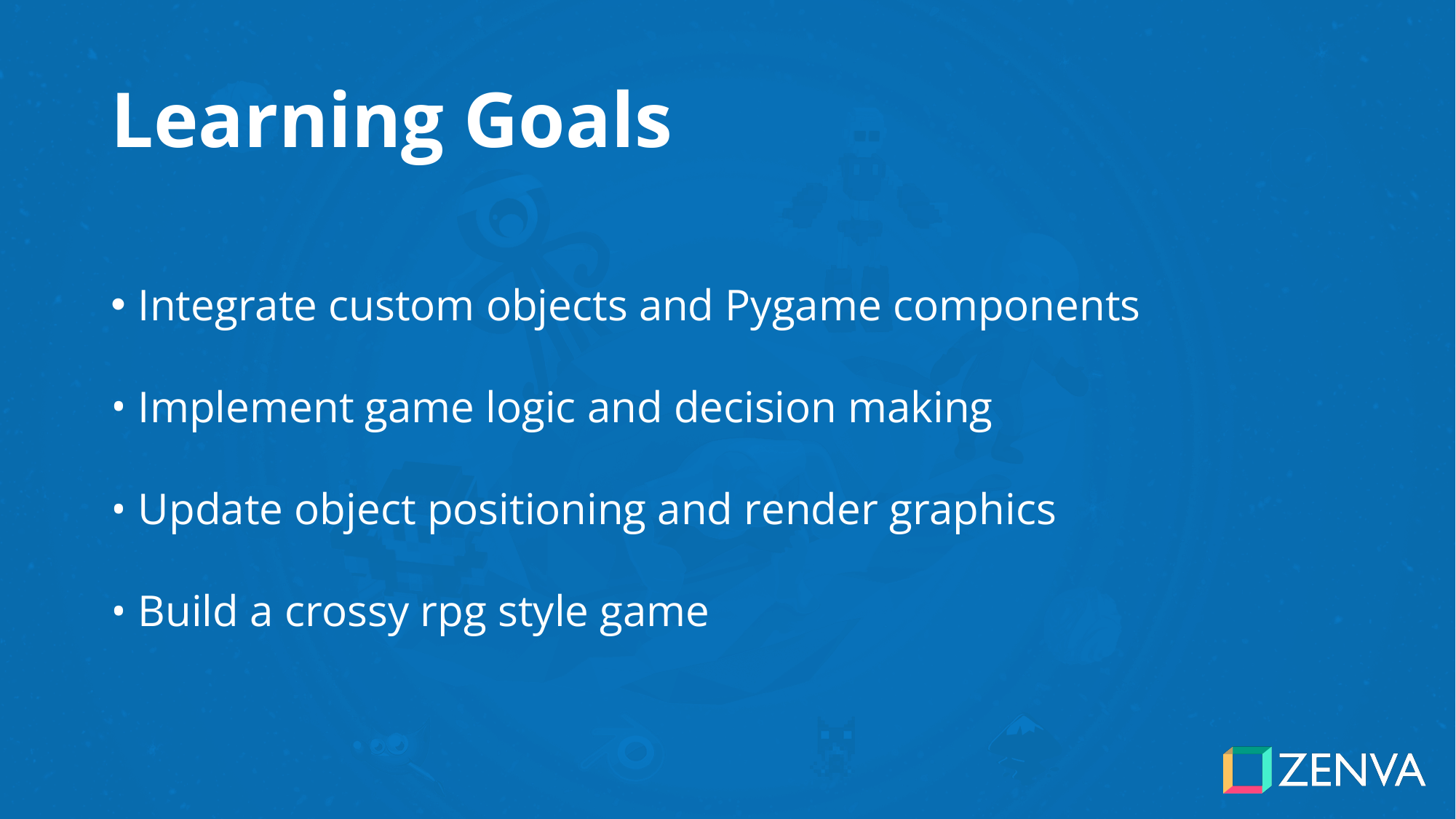

# Learning Goals
Integrate custom objects and Pygame components
Implement game logic and decision making
Update object positioning and render graphics
Build a crossy rpg style game